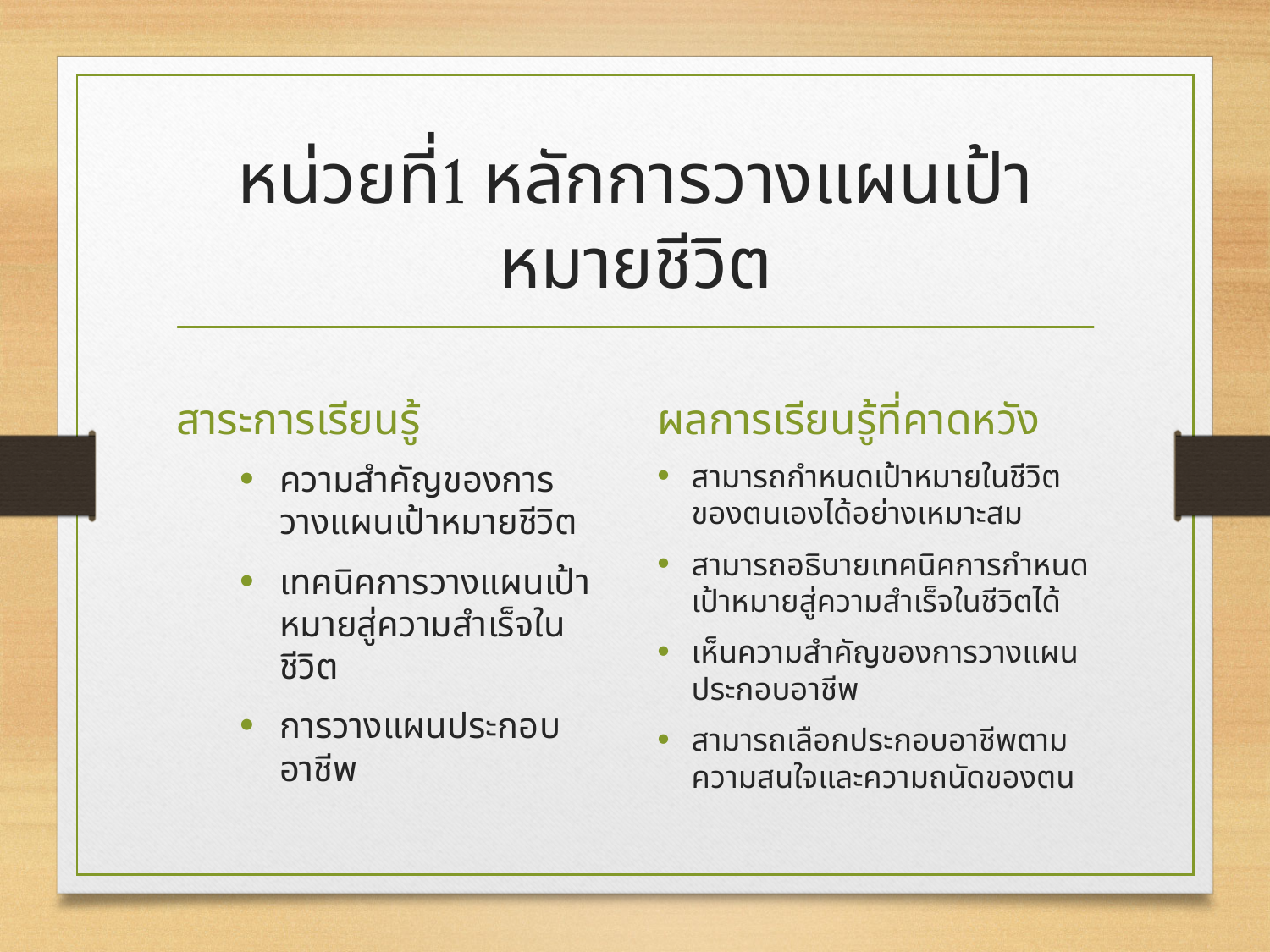

# หน่วยที่1 หลักการวางแผนเป้าหมายชีวิต
สาระการเรียนรู้
ผลการเรียนรู้ที่คาดหวัง
ความสำคัญของการวางแผนเป้าหมายชีวิต
เทคนิคการวางแผนเป้าหมายสู่ความสำเร็จในชีวิต
การวางแผนประกอบอาชีพ

สามารถกำหนดเป้าหมายในชีวิตของตนเองได้อย่างเหมาะสม
สามารถอธิบายเทคนิคการกำหนดเป้าหมายสู่ความสำเร็จในชีวิตได้
เห็นความสำคัญของการวางแผนประกอบอาชีพ
สามารถเลือกประกอบอาชีพตามความสนใจและความถนัดของตน